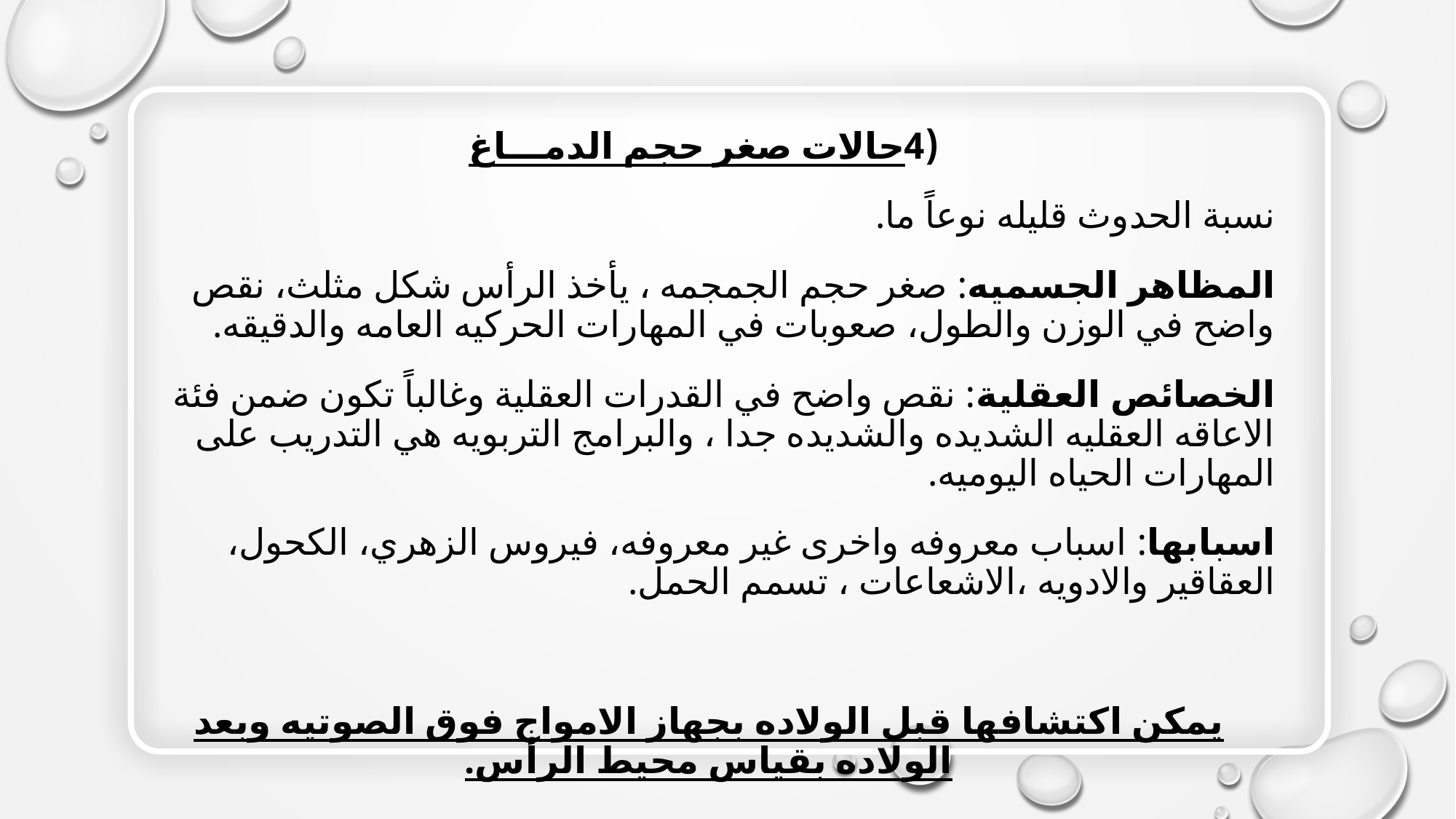

(4حالات صغر حجم الدمـــاغ
نسبة الحدوث قليله نوعاً ما.
المظاهر الجسميه: صغر حجم الجمجمه ، يأخذ الرأس شكل مثلث، نقص واضح في الوزن والطول، صعوبات في المهارات الحركيه العامه والدقيقه.
الخصائص العقلية: نقص واضح في القدرات العقلية وغالباً تكون ضمن فئة الاعاقه العقليه الشديده والشديده جدا ، والبرامج التربويه هي التدريب على المهارات الحياه اليوميه.
اسبابها: اسباب معروفه واخرى غير معروفه، فيروس الزهري، الكحول، العقاقير والادويه ،الاشعاعات ، تسمم الحمل.

يمكن اكتشافها قبل الولاده بجهاز الامواج فوق الصوتيه وبعد الولاده بقياس محيط الرأس.